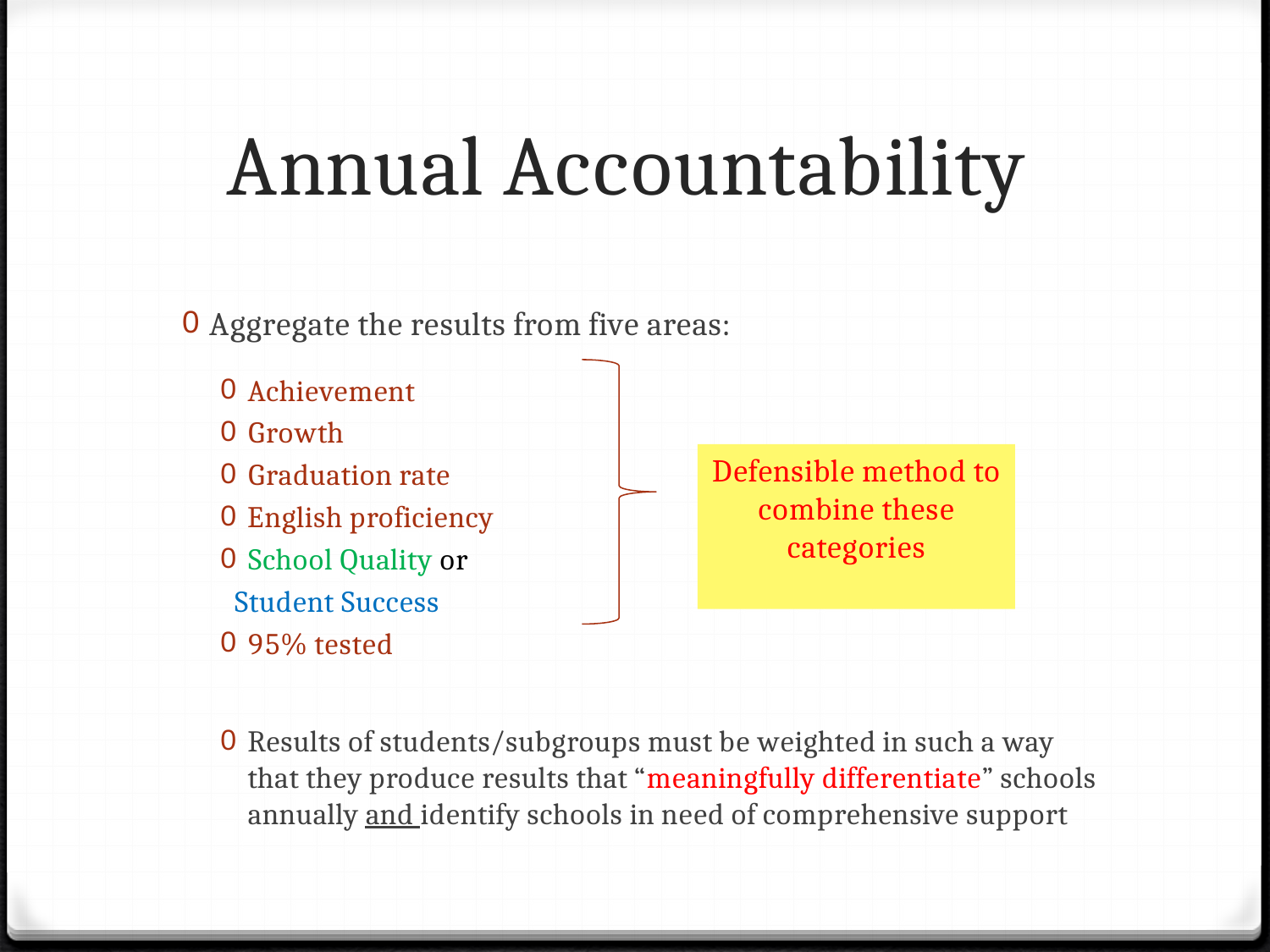

# Annual Accountability
Aggregate the results from five areas:

Achievement
Growth
Graduation rate
English proficiency
School Quality or
	  Student Success
95% tested

Results of students/subgroups must be weighted in such a way that they produce results that “meaningfully differentiate” schools annually and identify schools in need of comprehensive support

Defensible method to combine these categories